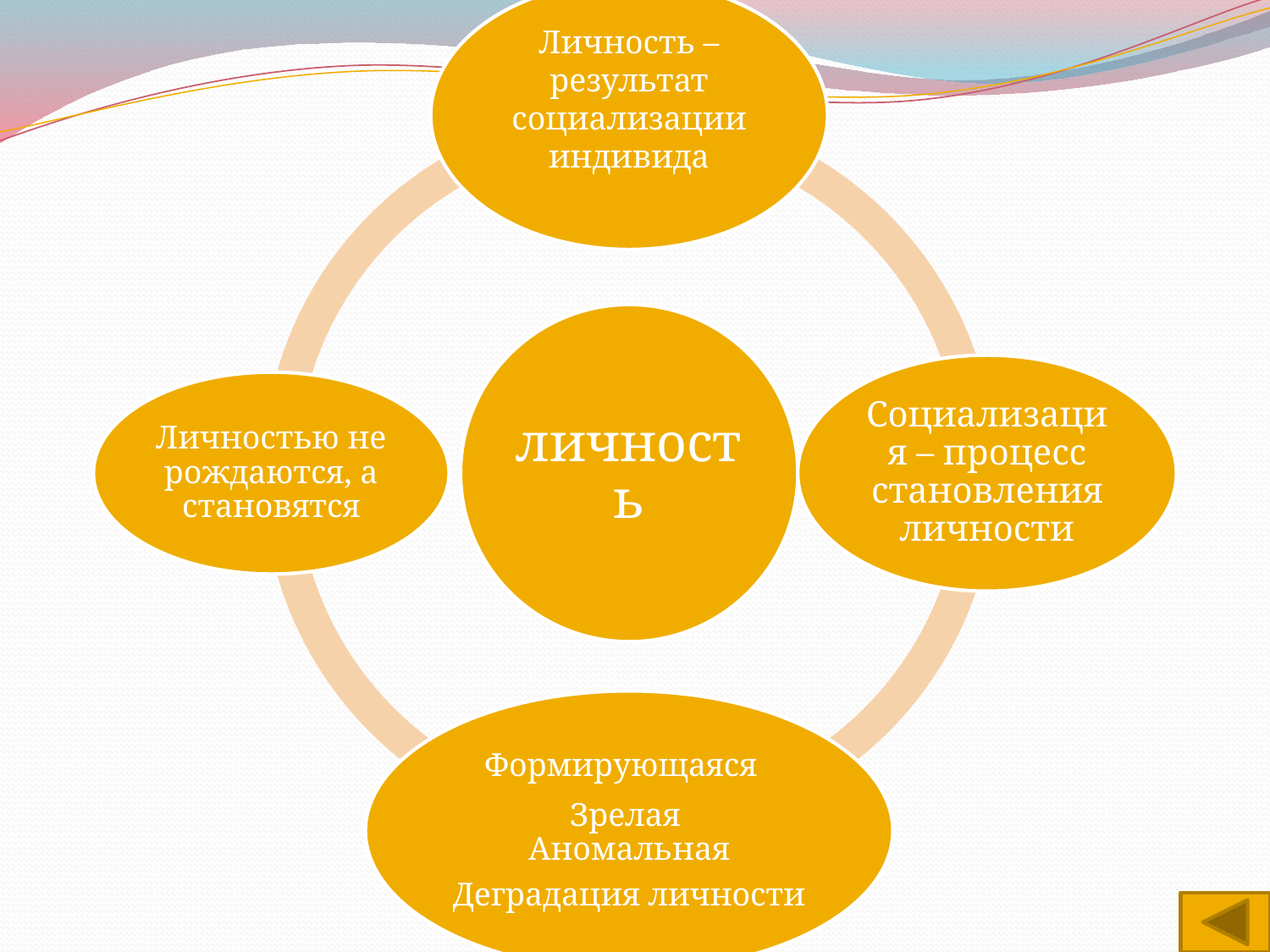

личность
Личность – результат социализации индивида

Социализация – процесс становления личности
Формирующаяся
Зрелая
Аномальная
Деградация личности
Личностью не рождаются, а становятся